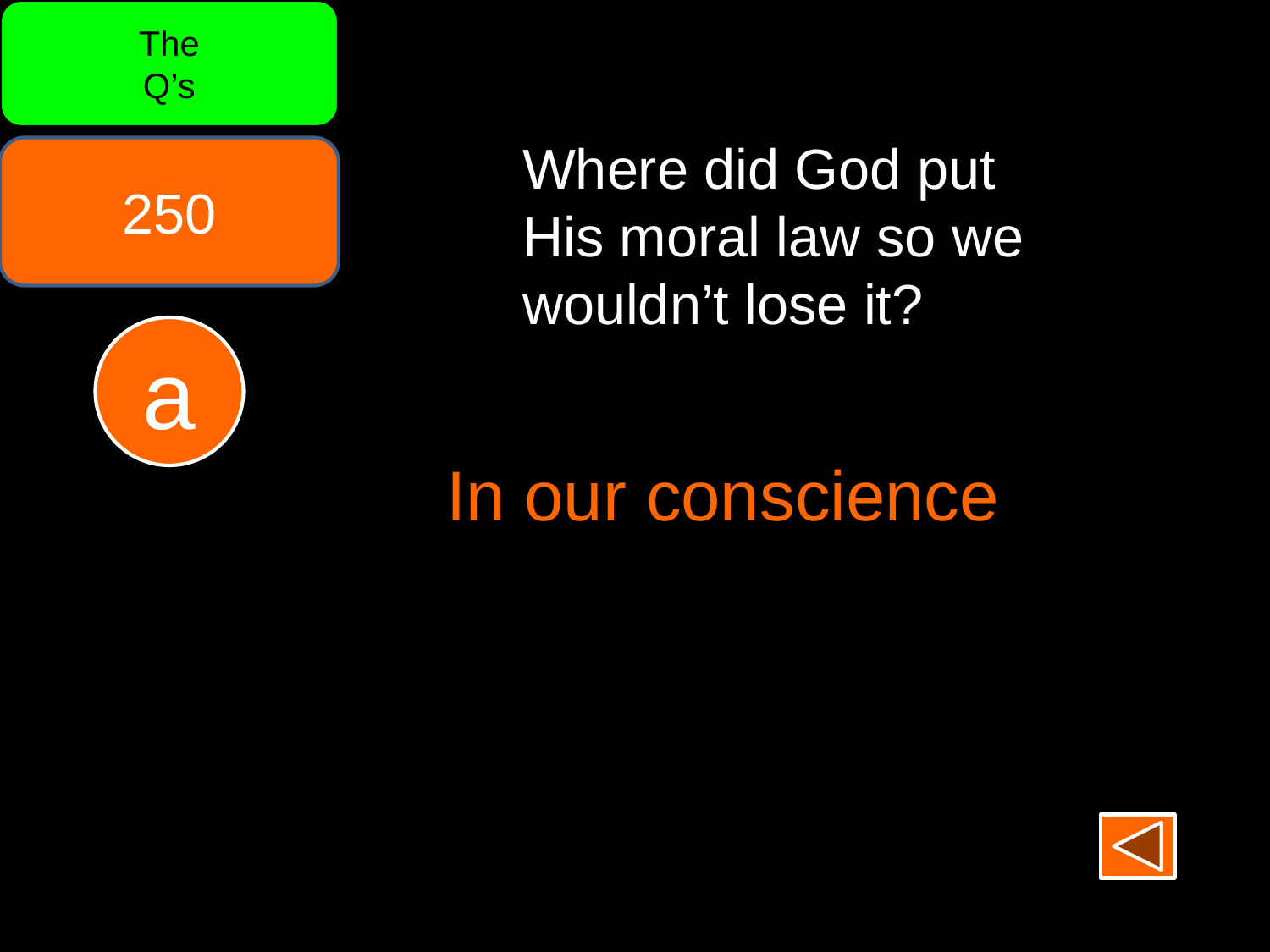

The
Q’s
Where did God put
His moral law so we
wouldn’t lose it?
250
a
In our conscience